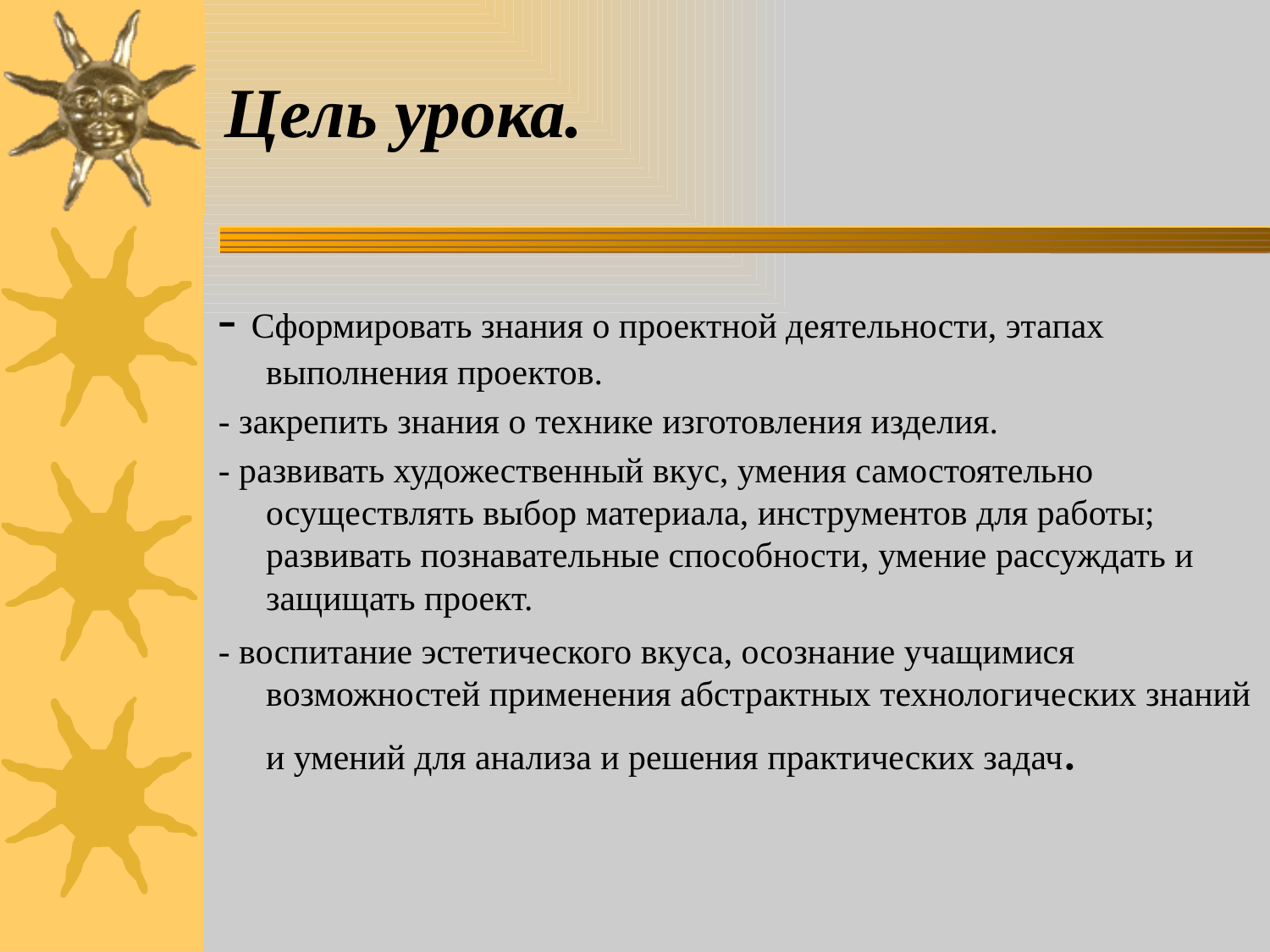

# Цель урока.
- Сформировать знания о проектной деятельности, этапах выполнения проектов.
- закрепить знания о технике изготовления изделия.
- развивать художественный вкус, умения самостоятельно осуществлять выбор материала, инструментов для работы; развивать познавательные способности, умение рассуждать и защищать проект.
- воспитание эстетического вкуса, осознание учащимися возможностей применения абстрактных технологических знаний и умений для анализа и решения практических задач.